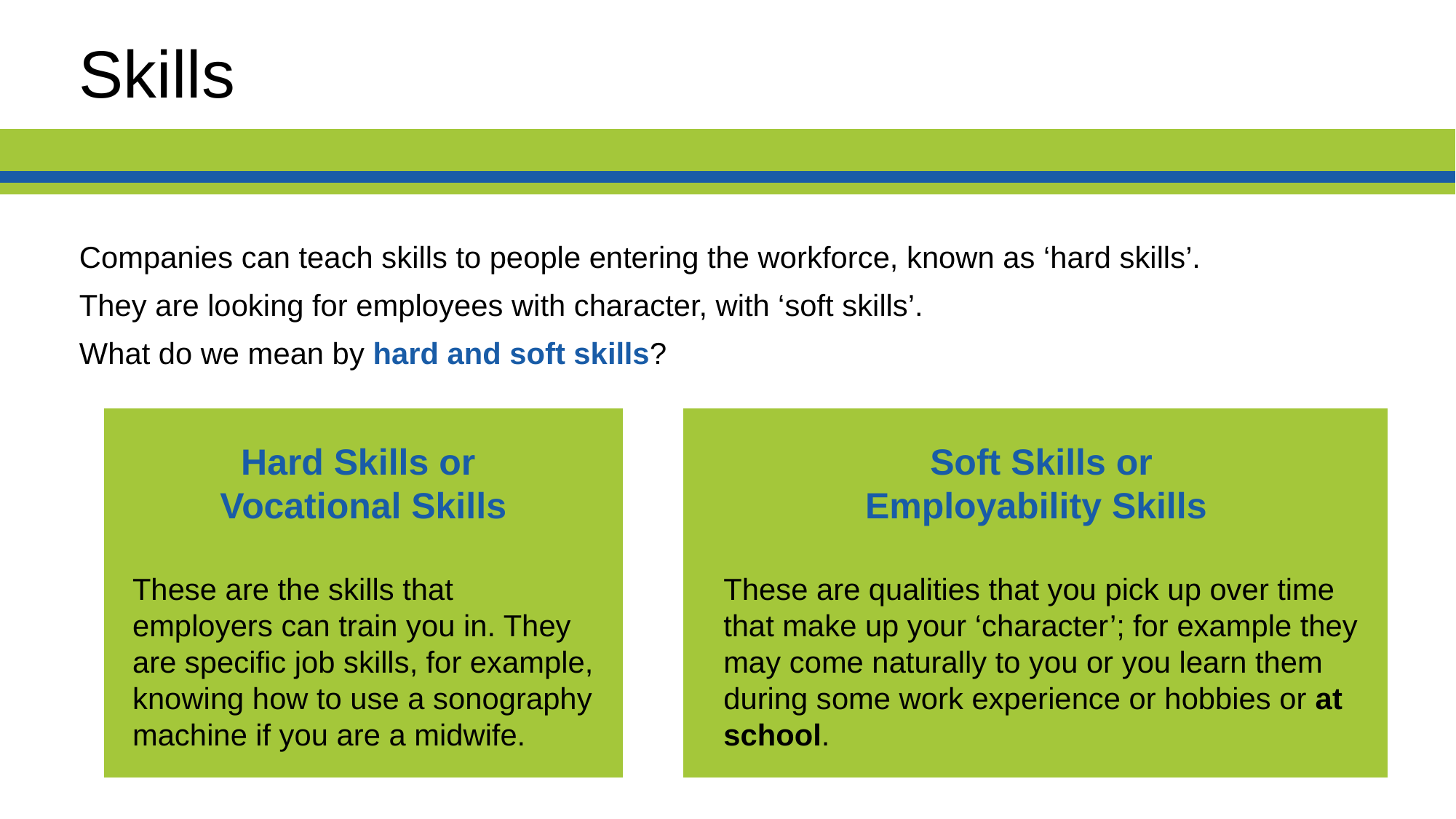

# Skills
Companies can teach skills to people entering the workforce, known as ‘hard skills’.
They are looking for employees with character, with ‘soft skills’.
What do we mean by hard and soft skills?

Hard Skills or
Vocational Skills

These are the skills that employers can train you in. They are specific job skills, for example, knowing how to use a sonography machine if you are a midwife.
Soft Skills or
Employability Skills

These are qualities that you pick up over time that make up your ‘character’; for example they may come naturally to you or you learn them during some work experience or hobbies or at school.